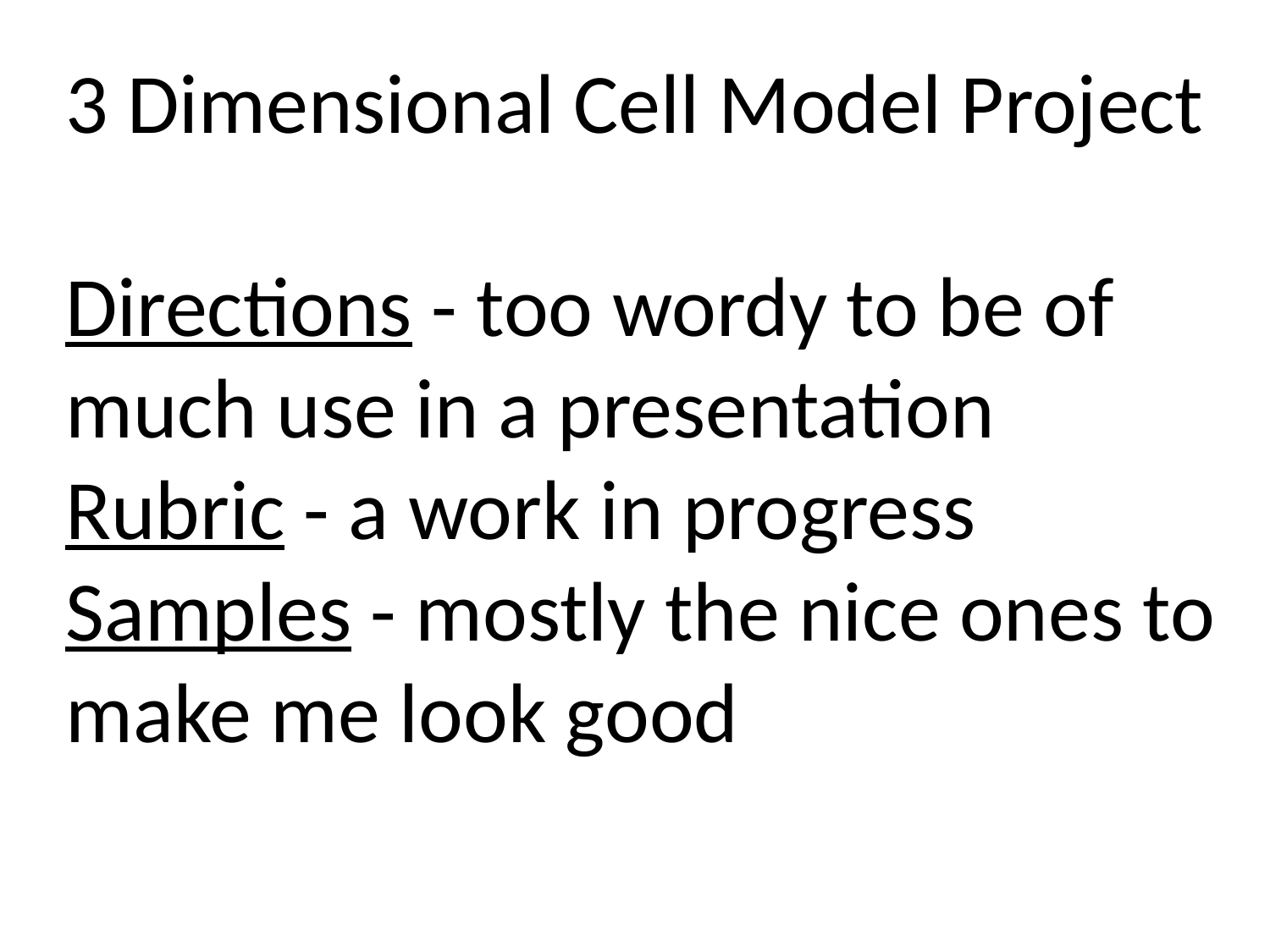

3 Dimensional Cell Model Project

Directions - too wordy to be of much use in a presentation
Rubric - a work in progress
Samples - mostly the nice ones to make me look good